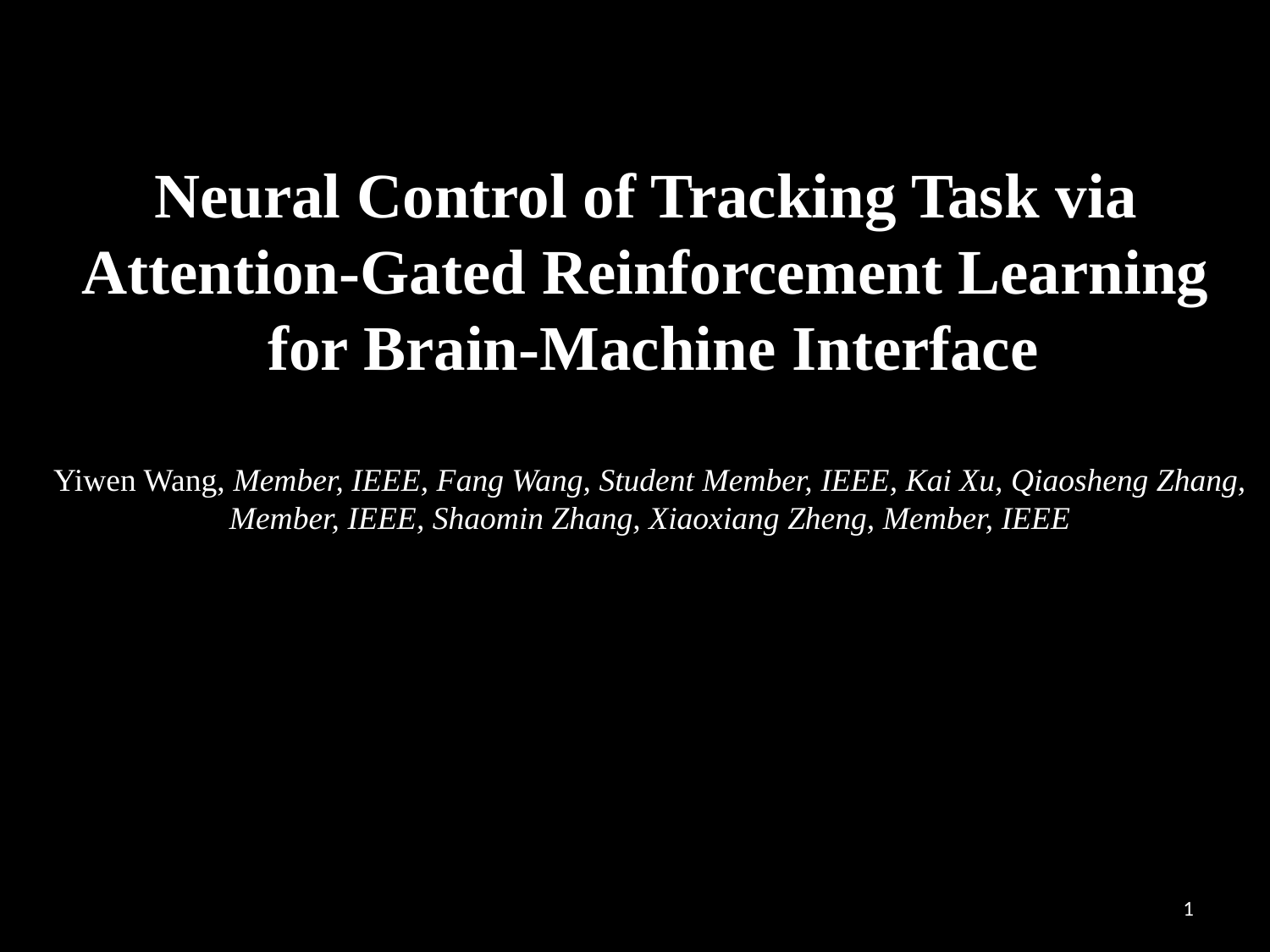

Neural Control of Tracking Task via
Attention-Gated Reinforcement Learning
for Brain-Machine Interface

Yiwen Wang, Member, IEEE, Fang Wang, Student Member, IEEE, Kai Xu, Qiaosheng Zhang,
 Member, IEEE, Shaomin Zhang, Xiaoxiang Zheng, Member, IEEE

1